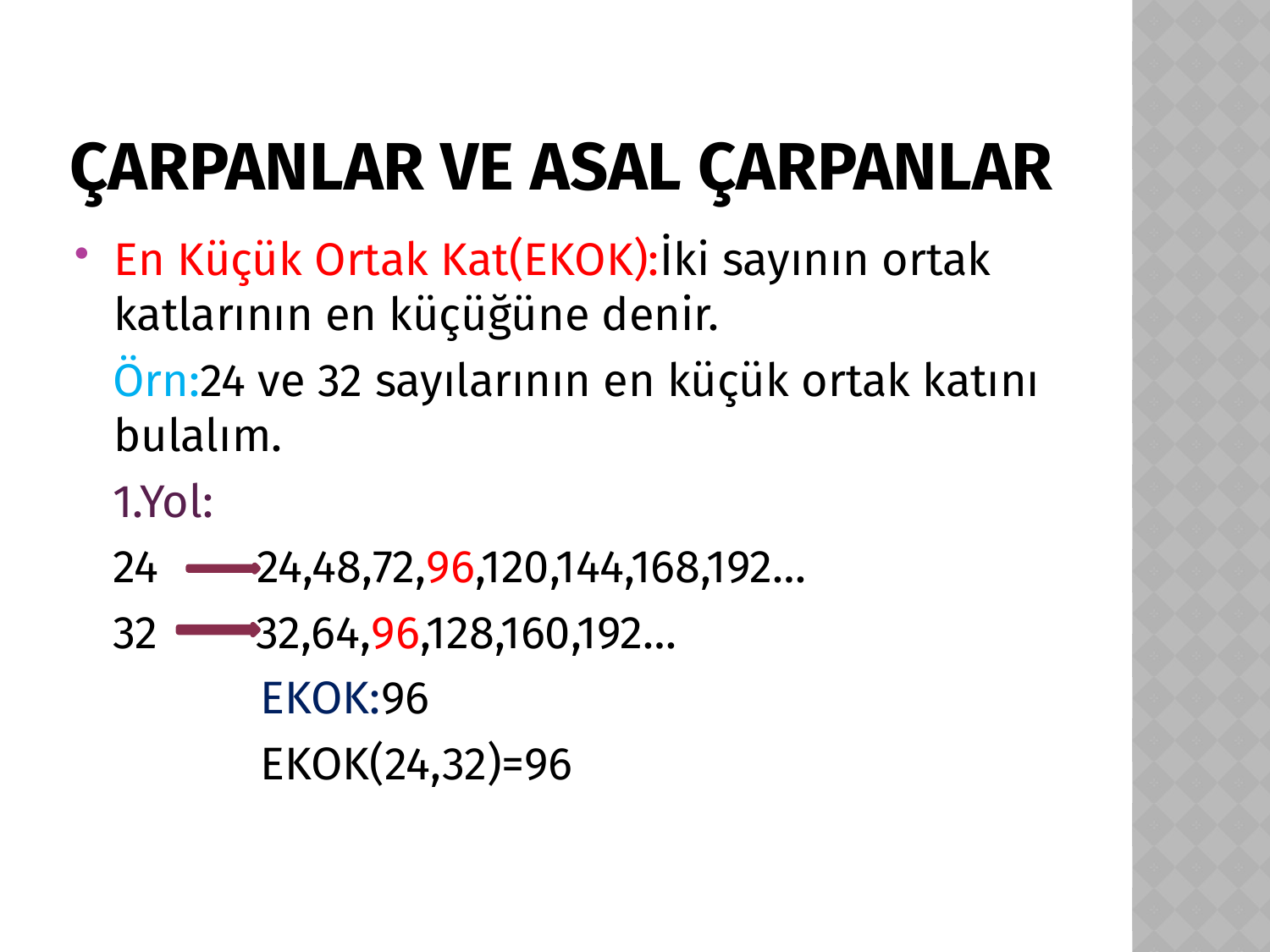

# Çarpanlar ve asal çarpanlar
En Küçük Ortak Kat(EKOK):İki sayının ortak katlarının en küçüğüne denir.
   Örn:24 ve 32 sayılarının en küçük ortak katını bulalım.
   1.Yol:
   24        24,48,72,96,120,144,168,192…
   32        32,64,96,128,160,192…
               EKOK:96
               EKOK(24,32)=96